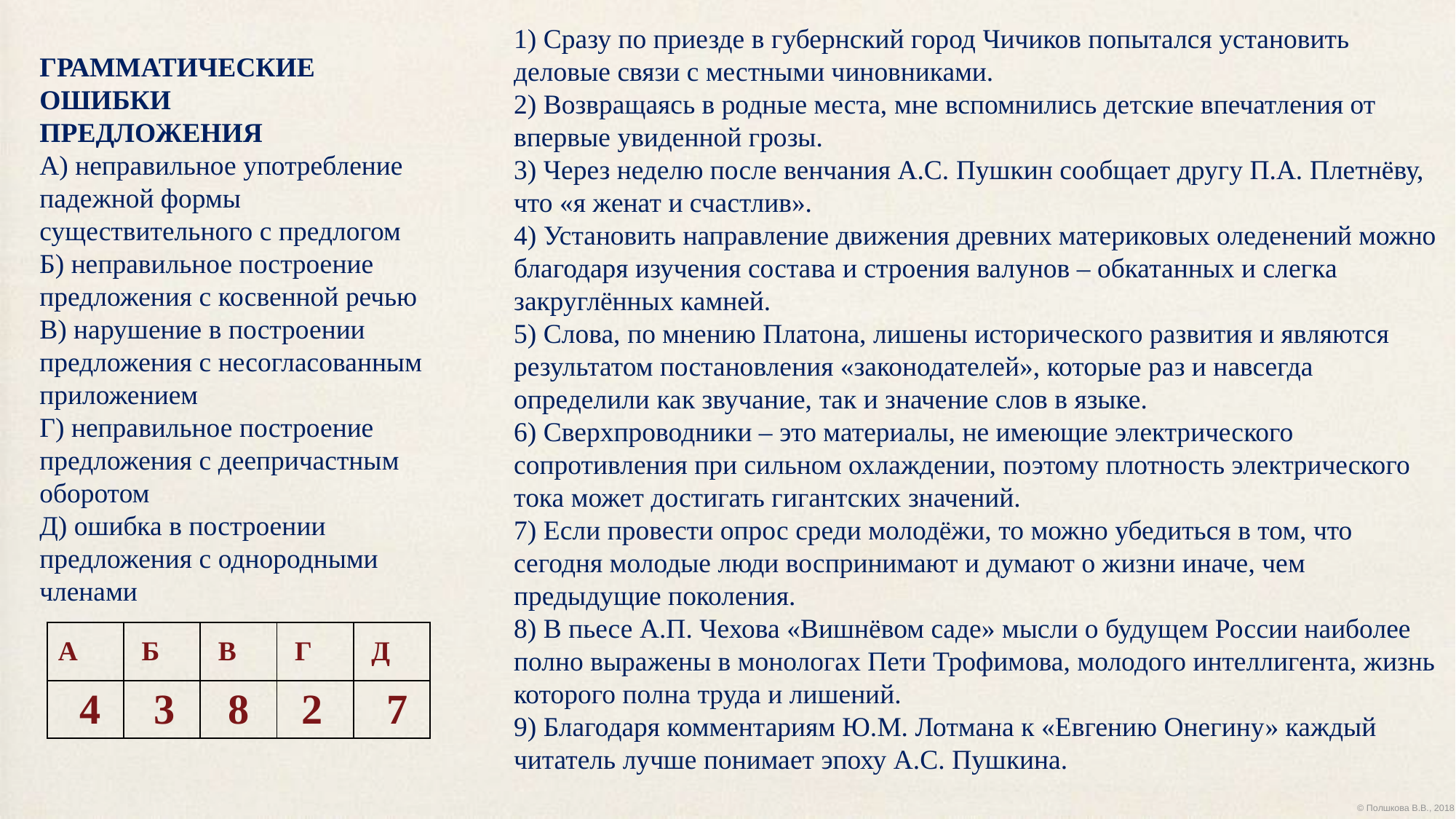

1) Сразу по приезде в губернский город Чичиков попытался установить деловые связи с местными чиновниками.
2) Возвращаясь в родные места, мне вспомнились детские впечатления от впервые увиденной грозы.
3) Через неделю после венчания А.С. Пушкин сообщает другу П.А. Плетнёву, что «я женат и счастлив».
4) Установить направление движения древних материковых оледенений можно благодаря изучения состава и строения валунов – обкатанных и слегка закруглённых камней.
5) Слова, по мнению Платона, лишены исторического развития и являются результатом постановления «законодателей», которые раз и навсегда определили как звучание, так и значение слов в языке.
6) Сверхпроводники – это материалы, не имеющие электрического сопротивления при сильном охлаждении, поэтому плотность электрического тока может достигать гигантских значений.
7) Если провести опрос среди молодёжи, то можно убедиться в том, что сегодня молодые люди воспринимают и думают о жизни иначе, чем предыдущие поколения.
8) В пьесе А.П. Чехова «Вишнёвом саде» мысли о будущем России наиболее полно выражены в монологах Пети Трофимова, молодого интеллигента, жизнь которого полна труда и лишений.
9) Благодаря комментариям Ю.М. Лотмана к «Евгению Онегину» каждый читатель лучше понимает эпоху А.С. Пушкина.
ГРАММАТИЧЕСКИЕ ОШИБКИ
ПРЕДЛОЖЕНИЯ
А) неправильное употребление падежной формы существительного с предлогом
Б) неправильное построение предложения с косвенной речью
В) нарушение в построении предложения с несогласованным приложением
Г) неправильное построение предложения с деепричастным оборотом
Д) ошибка в построении предложения с однородными членами
| А | Б | В | Г | Д |
| --- | --- | --- | --- | --- |
|  |  |  |  |  |
 4     3     8     2      7